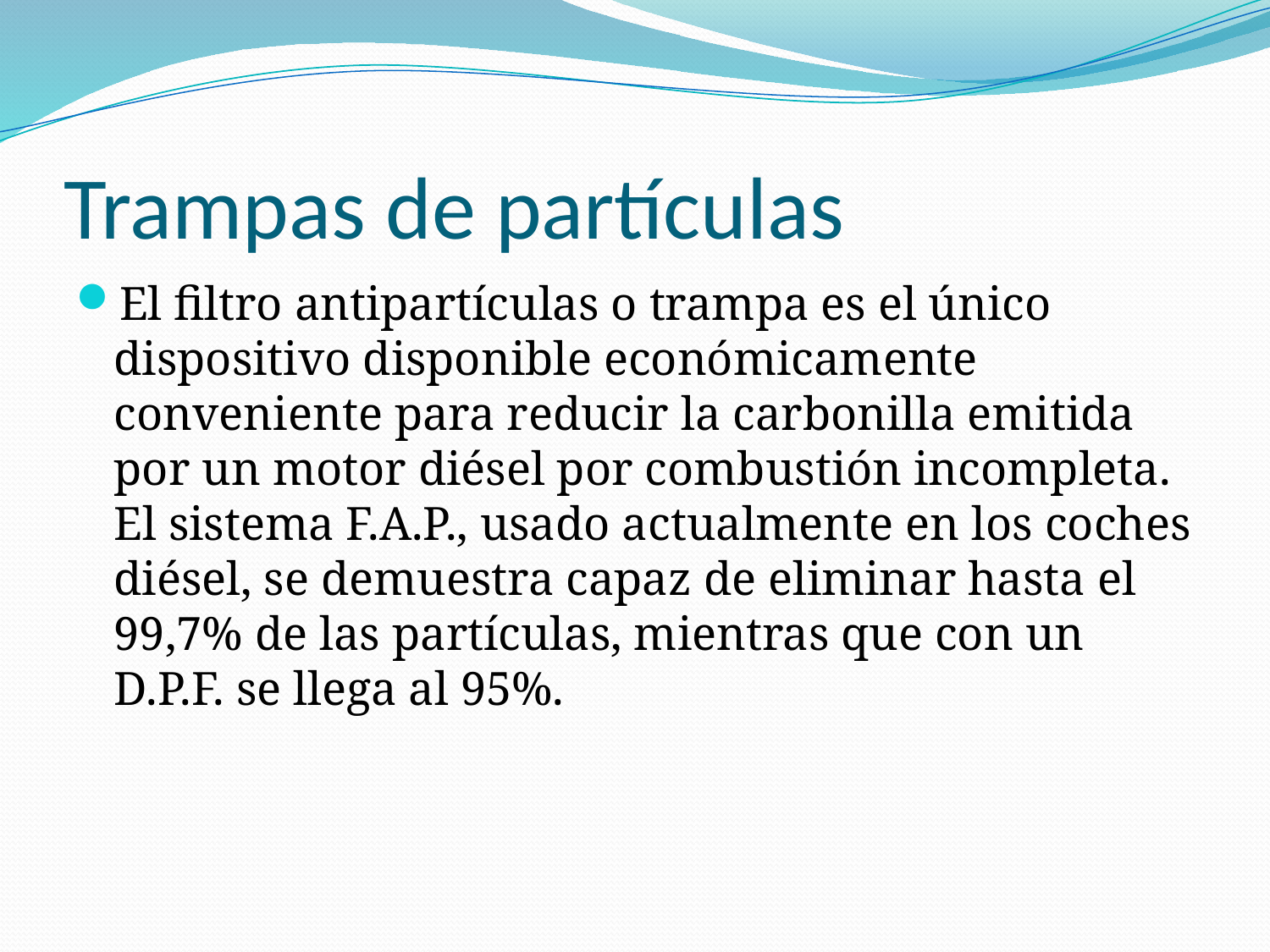

# Trampas de partículas
El filtro antipartículas o trampa es el único dispositivo disponible económicamente conveniente para reducir la carbonilla emitida por un motor diésel por combustión incompleta. El sistema F.A.P., usado actualmente en los coches diésel, se demuestra capaz de eliminar hasta el 99,7% de las partículas, mientras que con un D.P.F. se llega al 95%.